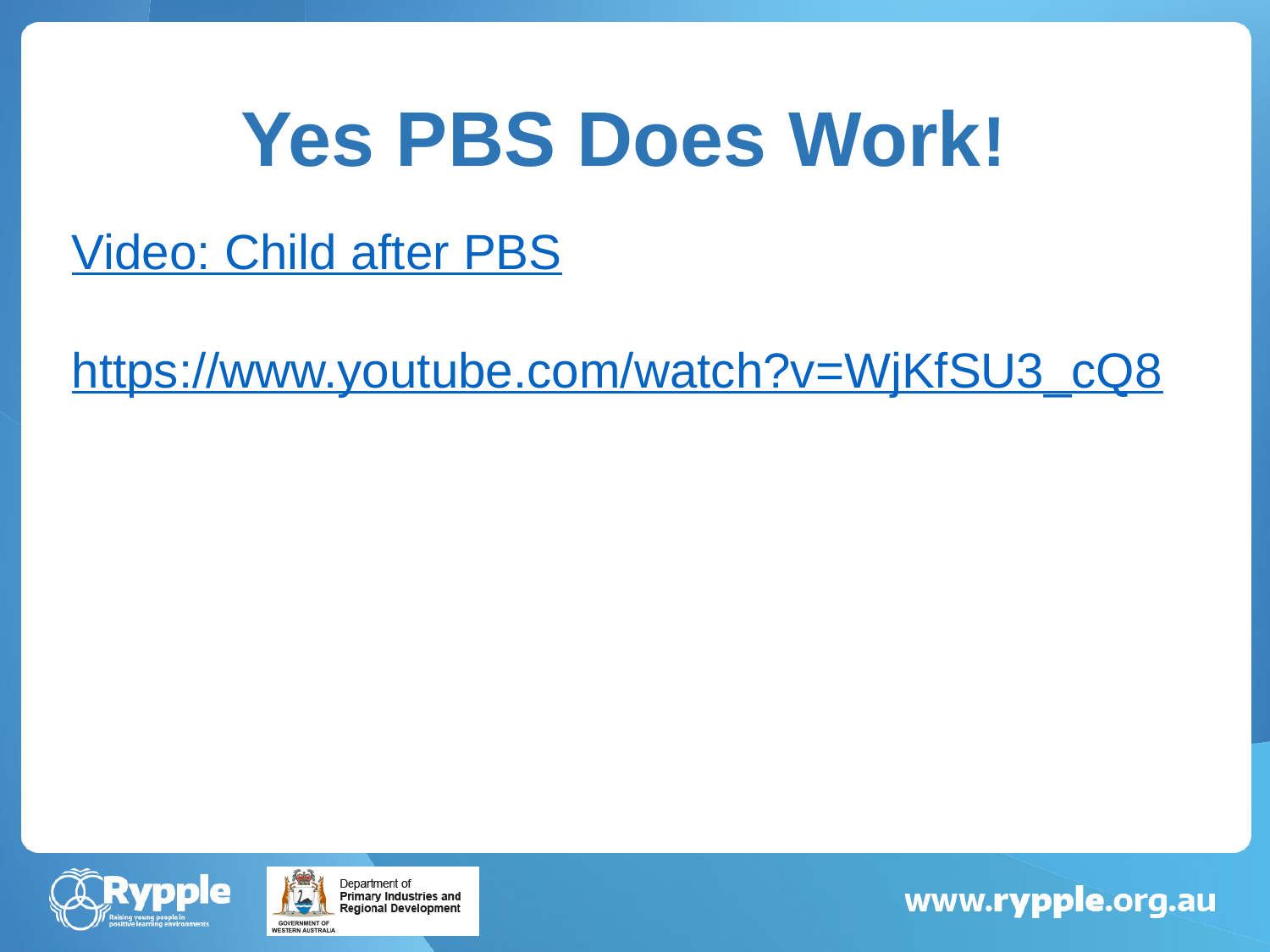

Yes PBS Does Work!

Video: Child after PBS

https://www.youtube.com/watch?v=WjKfSU3_cQ8